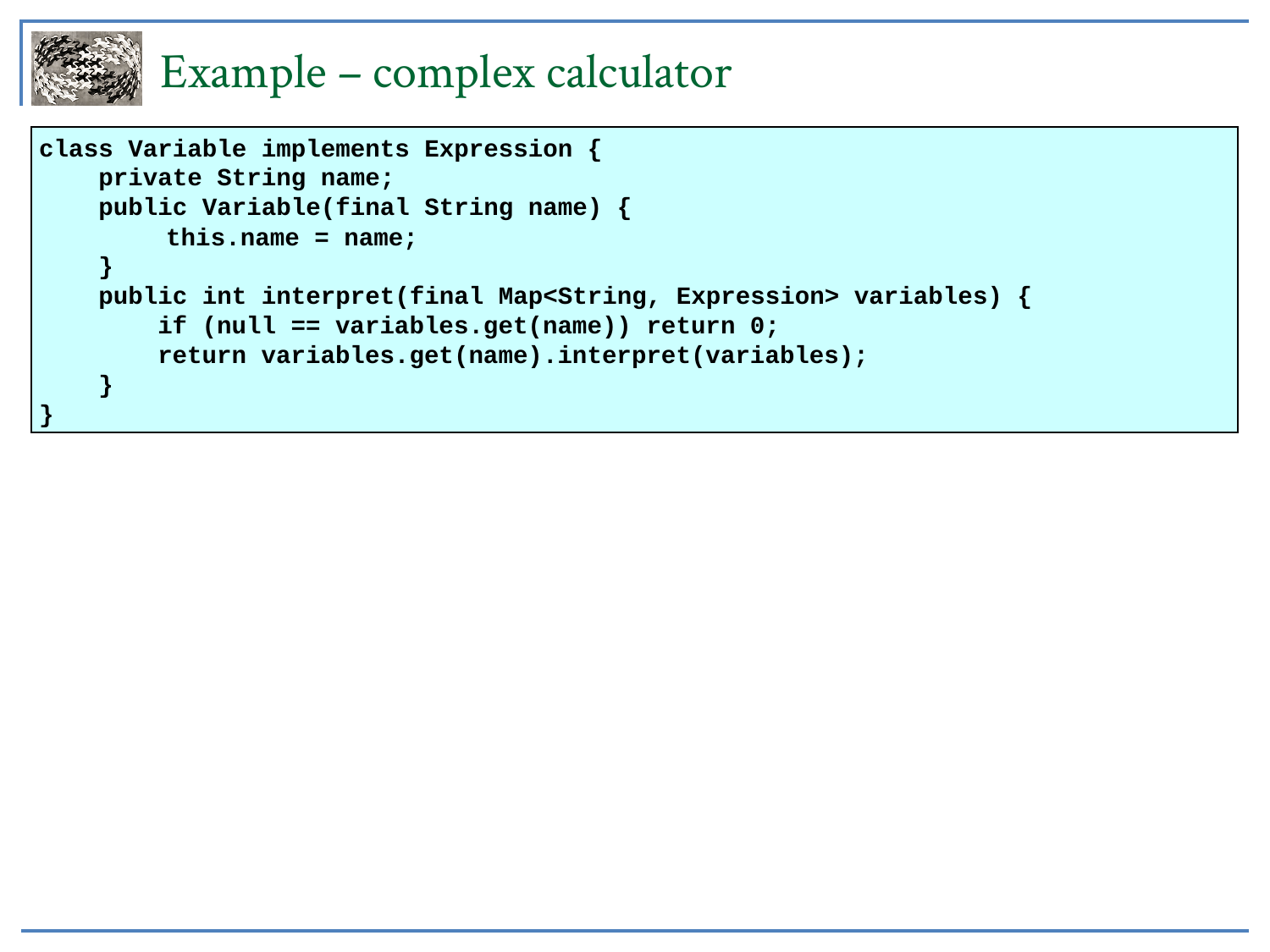

Example – complex calculator
class Variable implements Expression {
    private String name;
    public Variable(final String name) {
	this.name = name;
    }
    public int interpret(final Map<String, Expression> variables) {
        if (null == variables.get(name)) return 0;
        return variables.get(name).interpret(variables);
    }
}